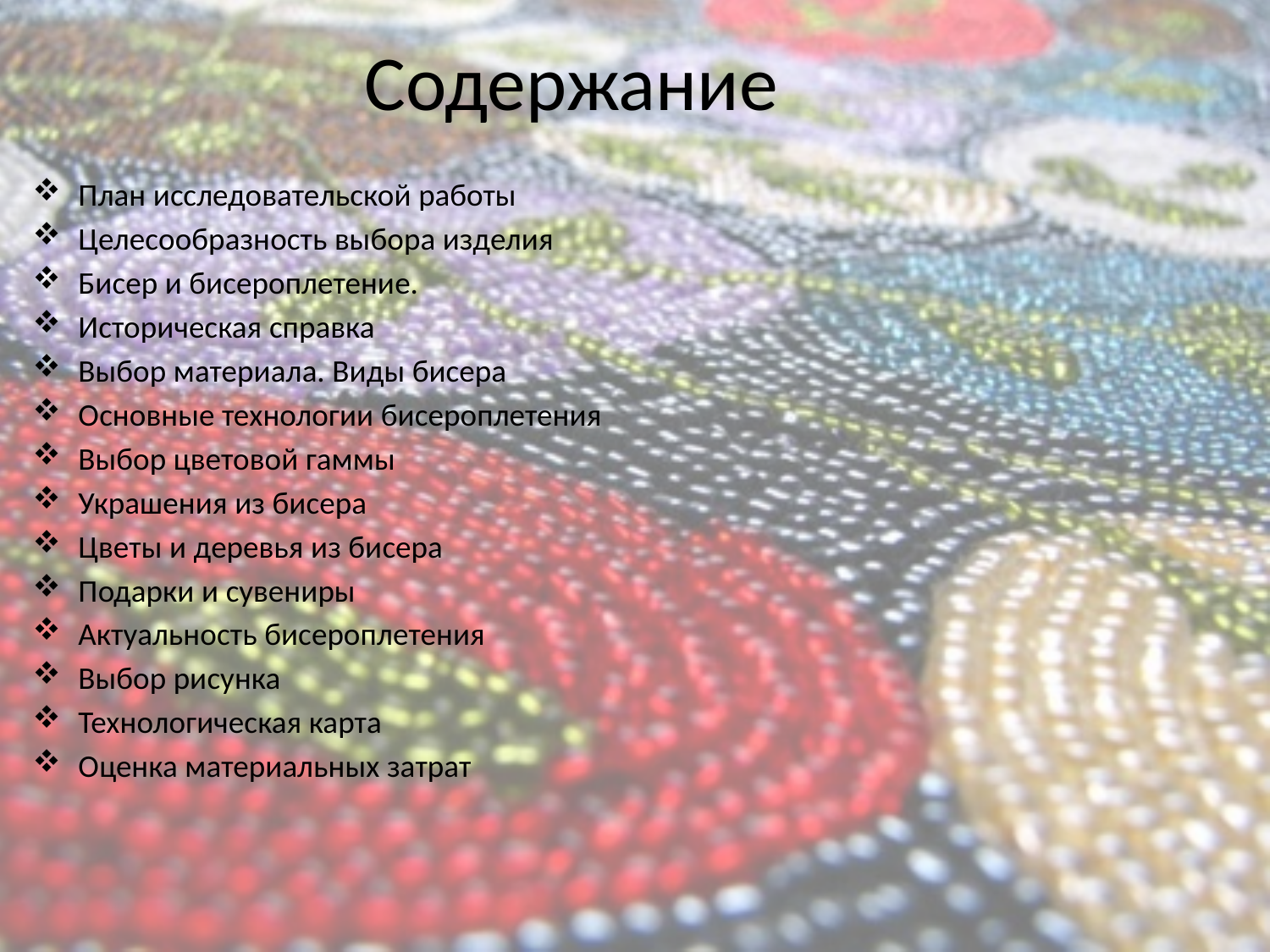

# Содержание
План исследовательской работы
Целесообразность выбора изделия
Бисер и бисероплетение.
Историческая справка
Выбор материала. Виды бисера
Основные технологии бисероплетения
Выбор цветовой гаммы
Украшения из бисера
Цветы и деревья из бисера
Подарки и сувениры
Актуальность бисероплетения
Выбор рисунка
Технологическая карта
Оценка материальных затрат